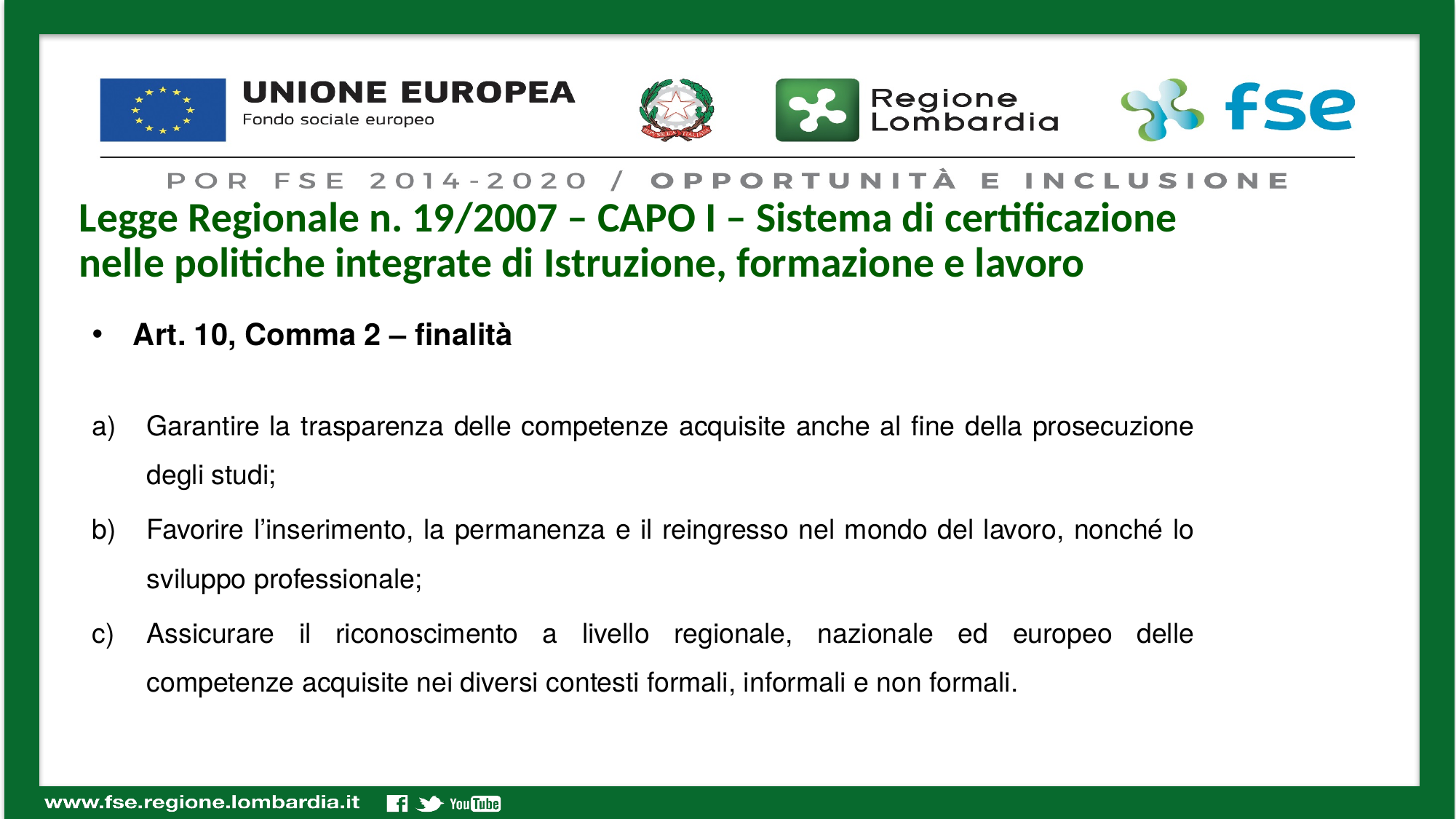

Legge Regionale n. 19/2007 – CAPO I – Sistema di certificazione nelle politiche integrate di Istruzione, formazione e lavoro
Art. 10, Comma 2 – finalità

Garantire la trasparenza delle competenze acquisite anche al fine della prosecuzione degli studi;
Favorire l’inserimento, la permanenza e il reingresso nel mondo del lavoro, nonché lo sviluppo professionale;
Assicurare il riconoscimento a livello regionale, nazionale ed europeo delle competenze acquisite nei diversi contesti formali, informali e non formali.